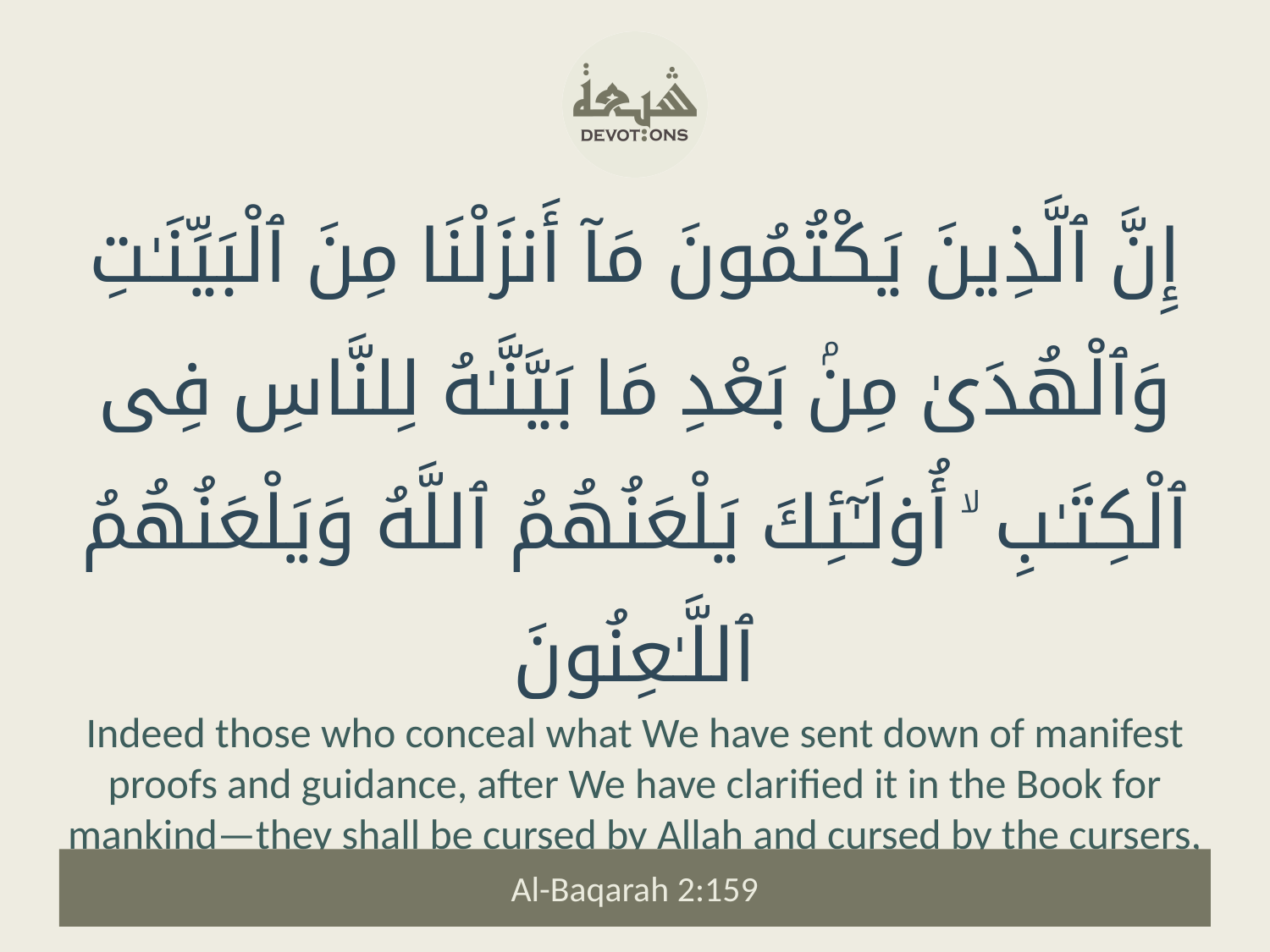

إِنَّ ٱلَّذِينَ يَكْتُمُونَ مَآ أَنزَلْنَا مِنَ ٱلْبَيِّنَـٰتِ وَٱلْهُدَىٰ مِنۢ بَعْدِ مَا بَيَّنَّـٰهُ لِلنَّاسِ فِى ٱلْكِتَـٰبِ ۙ أُو۟لَـٰٓئِكَ يَلْعَنُهُمُ ٱللَّهُ وَيَلْعَنُهُمُ ٱللَّـٰعِنُونَ
Indeed those who conceal what We have sent down of manifest proofs and guidance, after We have clarified it in the Book for mankind—they shall be cursed by Allah and cursed by the cursers,
Al-Baqarah 2:159